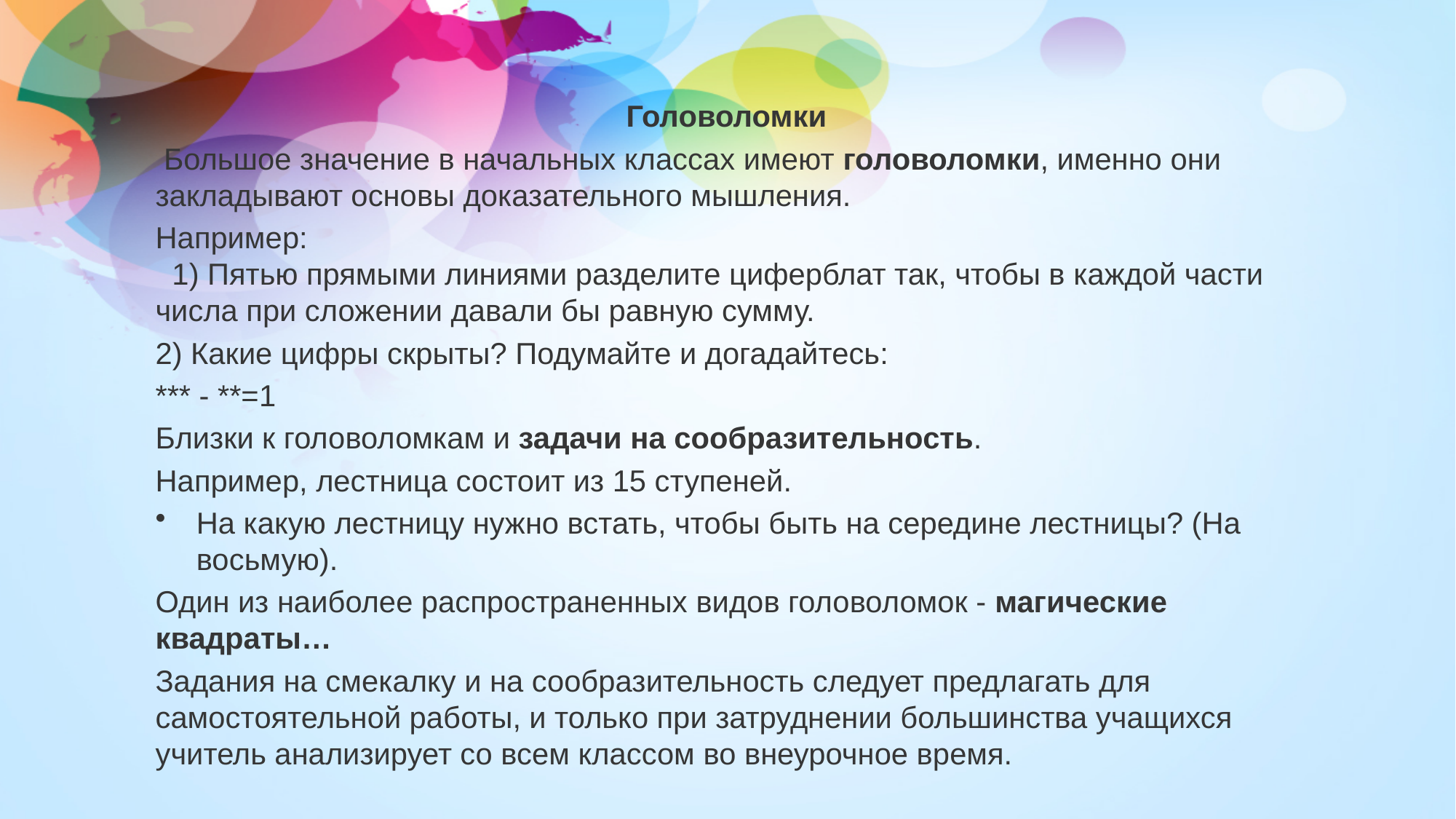

Головоломки
 Большое значение в начальных классах имеют головоломки, именно они закладывают основы доказательного мышления.
Например:                                                                                                                         1) Пятью прямыми линиями разделите циферблат так, чтобы в каждой части числа при сложении давали бы равную сумму.
2) Какие цифры скрыты? Подумайте и догадайтесь:
*** - **=1
Близки к головоломкам и задачи на сообразительность.
Например, лестница состоит из 15 ступеней.
На какую лестницу нужно встать, чтобы быть на середине лестницы? (На восьмую).
Один из наиболее распространенных видов головоломок - магические квадраты…
Задания на смекалку и на сообразительность следует предлагать для самостоятельной работы, и только при затруднении большинства учащихся учитель анализирует со всем классом во внеурочное время.